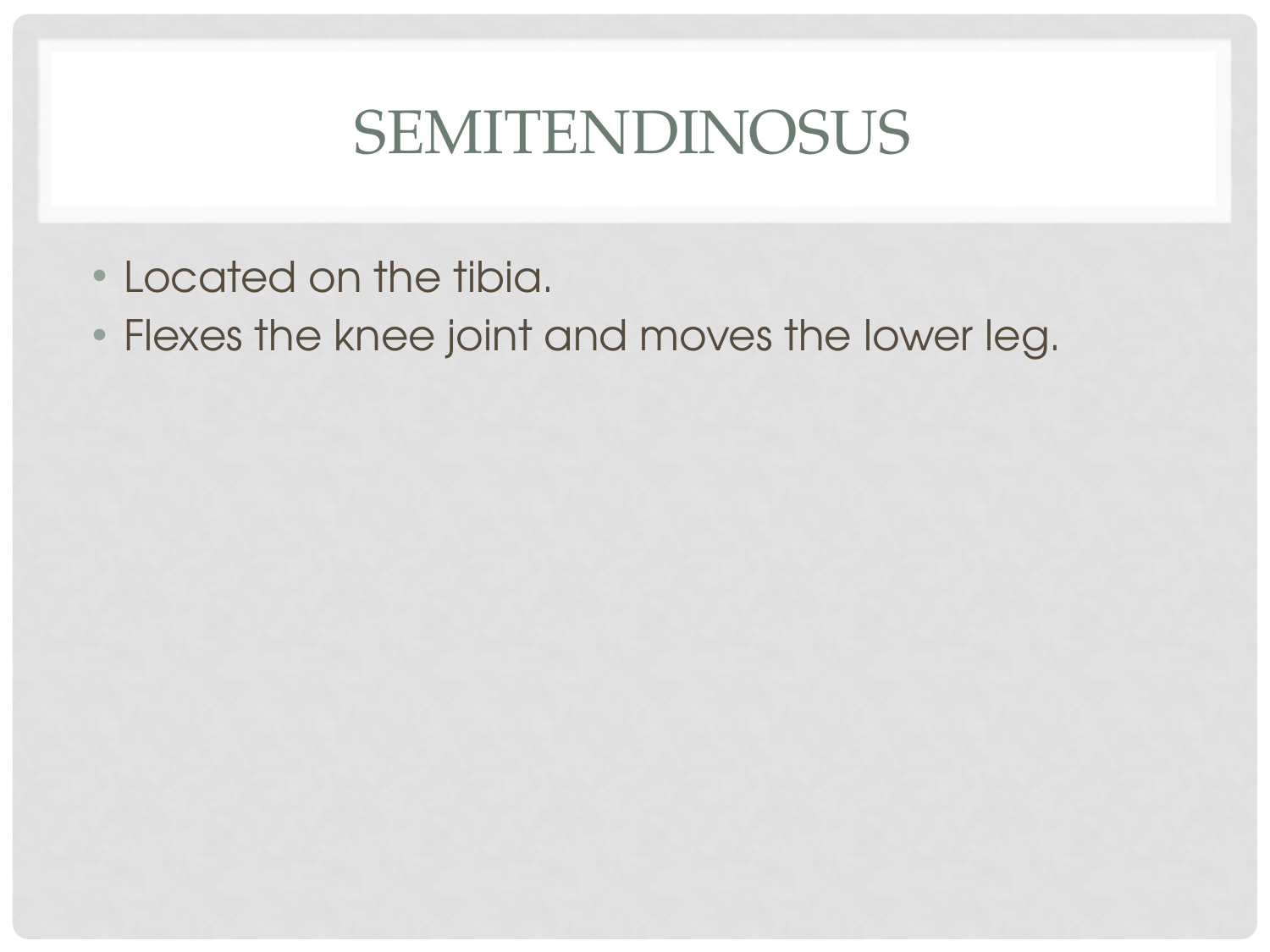

# Semitendinosus
Located on the tibia.
Flexes the knee joint and moves the lower leg.